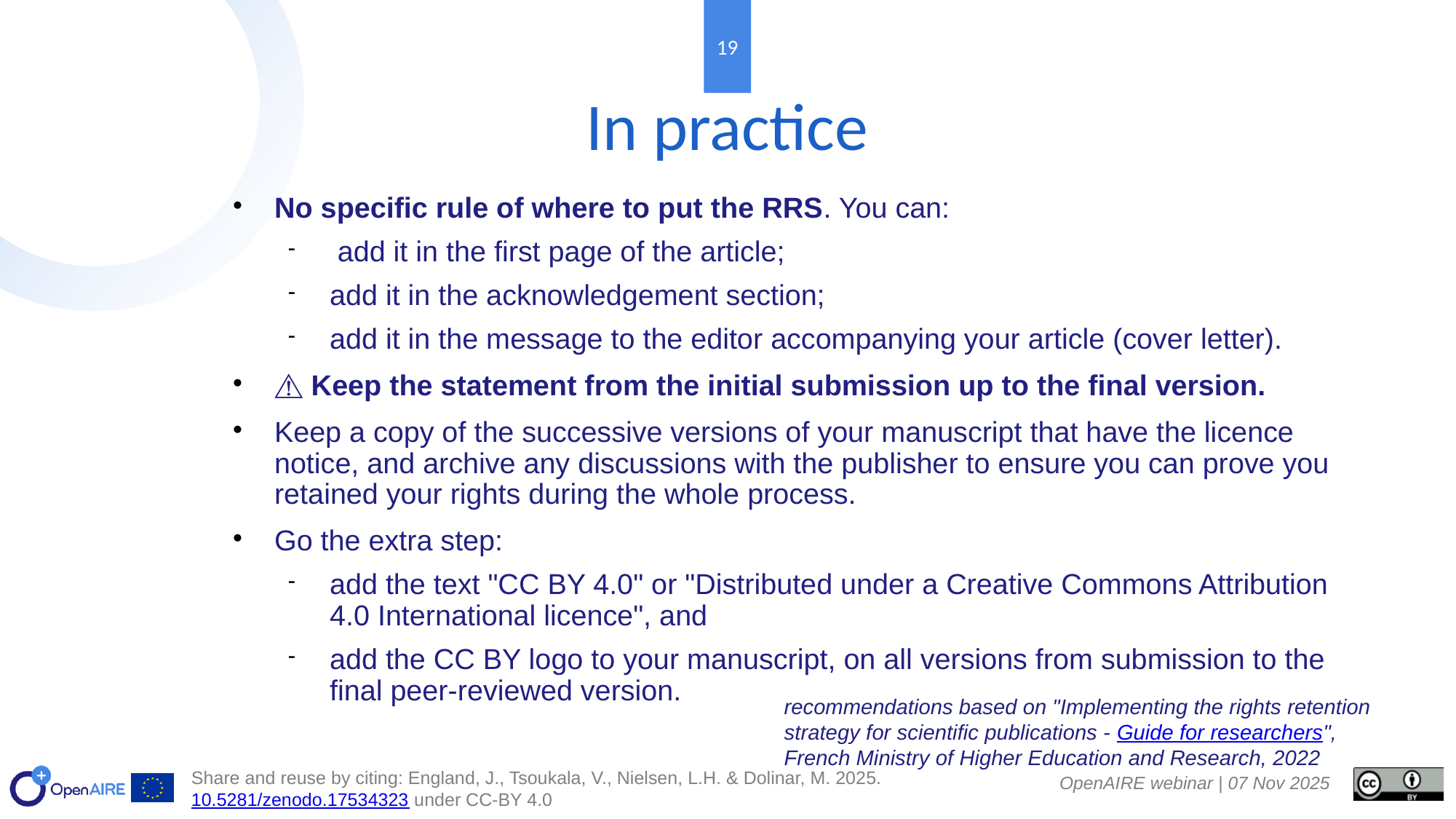

19
In practice
# No specific rule of where to put the RRS. You can:
 add it in the first page of the article;
add it in the acknowledgement section;
add it in the message to the editor accompanying your article (cover letter).
⚠️ Keep the statement from the initial submission up to the final version.
Keep a copy of the successive versions of your manuscript that have the licence notice, and archive any discussions with the publisher to ensure you can prove you retained your rights during the whole process.
Go the extra step:
add the text "CC BY 4.0" or "Distributed under a Creative Commons Attribution 4.0 International licence", and
add the CC BY logo to your manuscript, on all versions from submission to the final peer-reviewed version.
recommendations based on "Implementing the rights retention strategy for scientific publications - Guide for researchers", French Ministry of Higher Education and Research, 2022